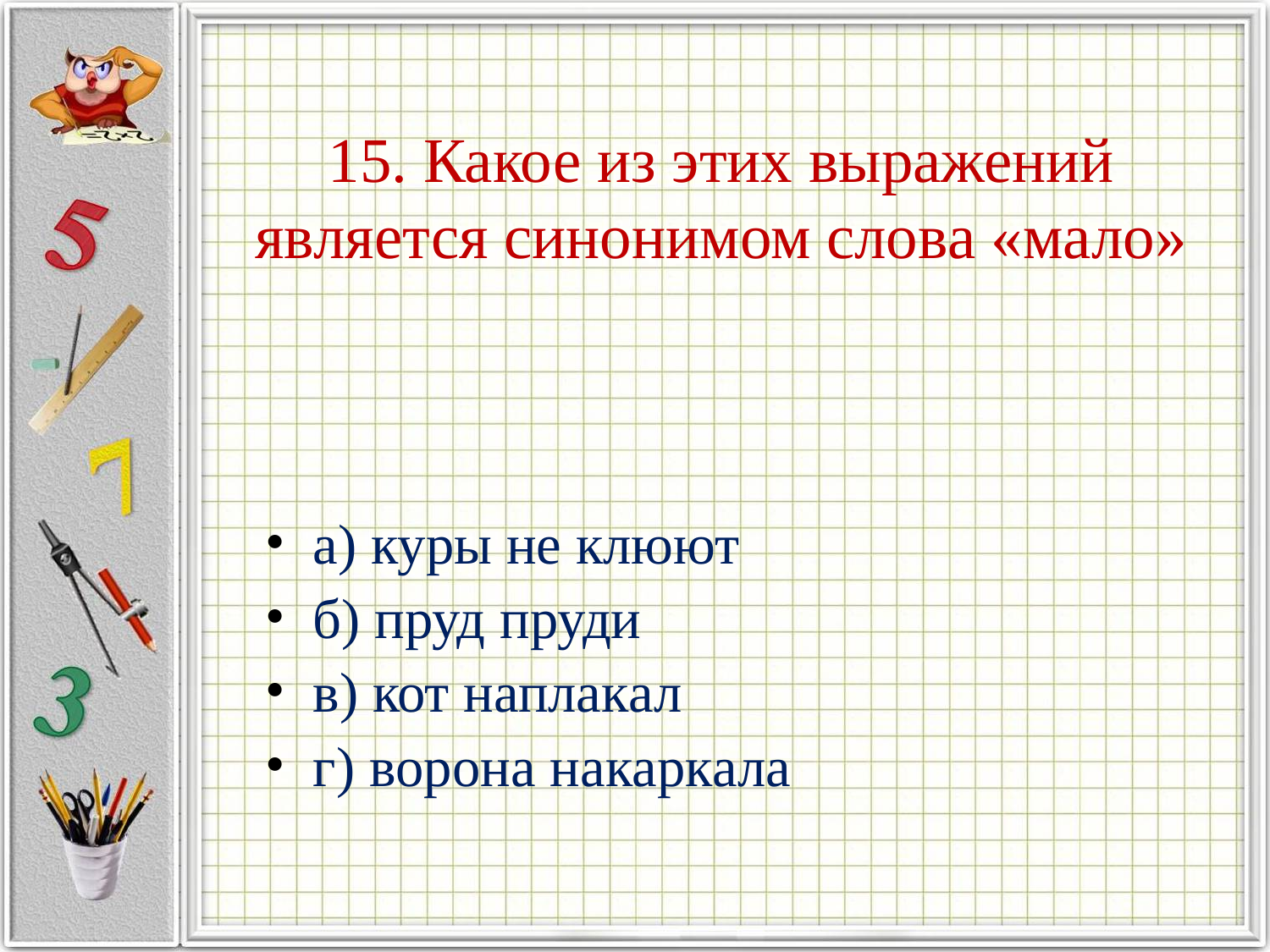

# 15. Какое из этих выражений является синонимом слова «мало»
а) куры не клюют
б) пруд пруди
в) кот наплакал
г) ворона накаркала